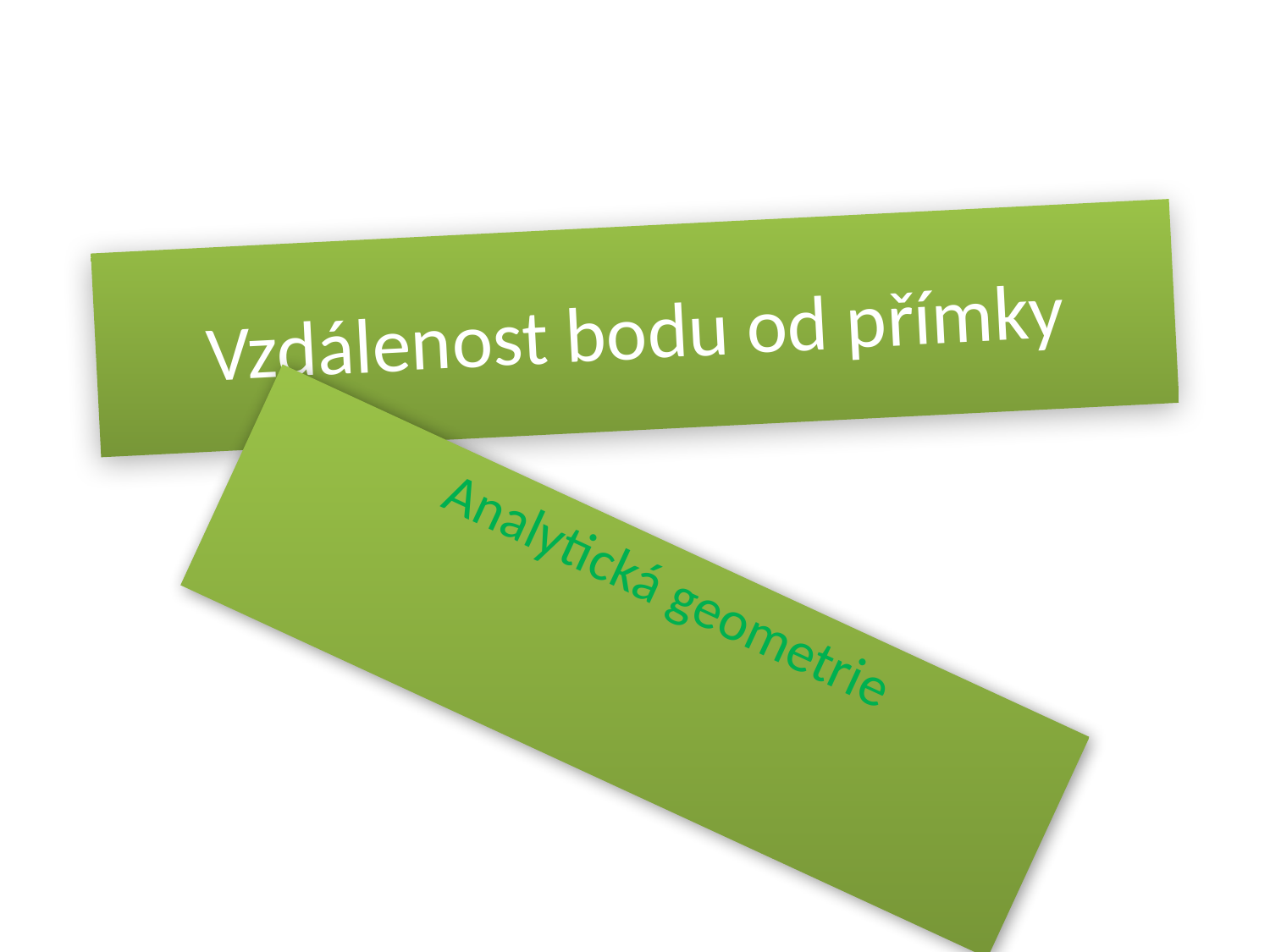

# Vzdálenost bodu od přímky
Analytická geometrie